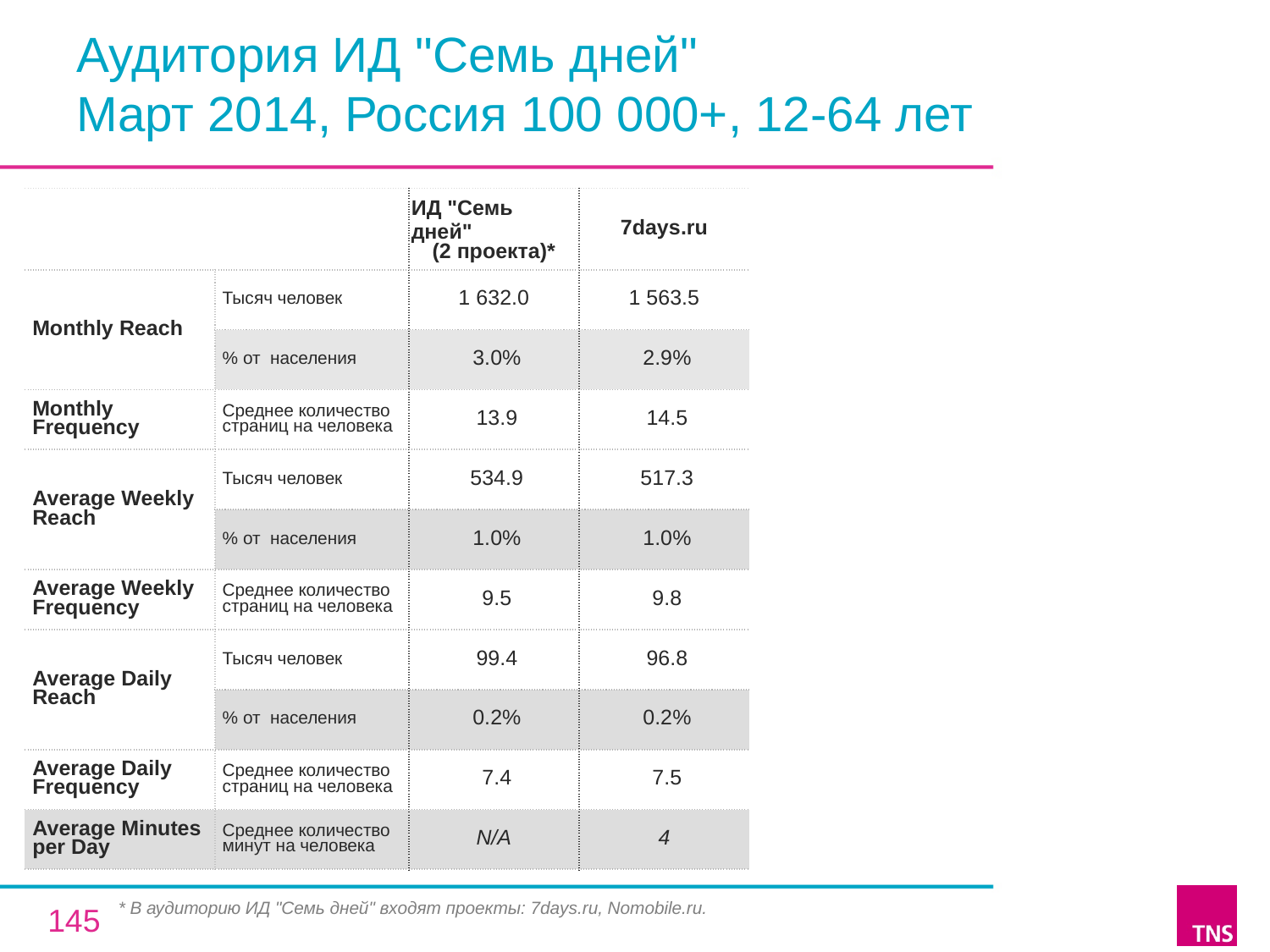

# Аудитория ИД "Семь дней" Март 2014, Россия 100 000+, 12-64 лет
|  |  | ИД "Семь дней" (2 проекта)\* | 7days.ru |
| --- | --- | --- | --- |
| Monthly Reach | Тысяч человек | 1 632.0 | 1 563.5 |
|  | % от населения | 3.0% | 2.9% |
| Monthly Frequency | Среднее количество страниц на человека | 13.9 | 14.5 |
| Average Weekly Reach | Тысяч человек | 534.9 | 517.3 |
|  | % от населения | 1.0% | 1.0% |
| Average Weekly Frequency | Среднее количество страниц на человека | 9.5 | 9.8 |
| Average Daily Reach | Тысяч человек | 99.4 | 96.8 |
|  | % от населения | 0.2% | 0.2% |
| Average Daily Frequency | Среднее количество страниц на человека | 7.4 | 7.5 |
| Average Minutes per Day | Среднее количество минут на человека | N/A | 4 |
* В аудиторию ИД "Семь дней" входят проекты: 7days.ru, Nomobile.ru.
145